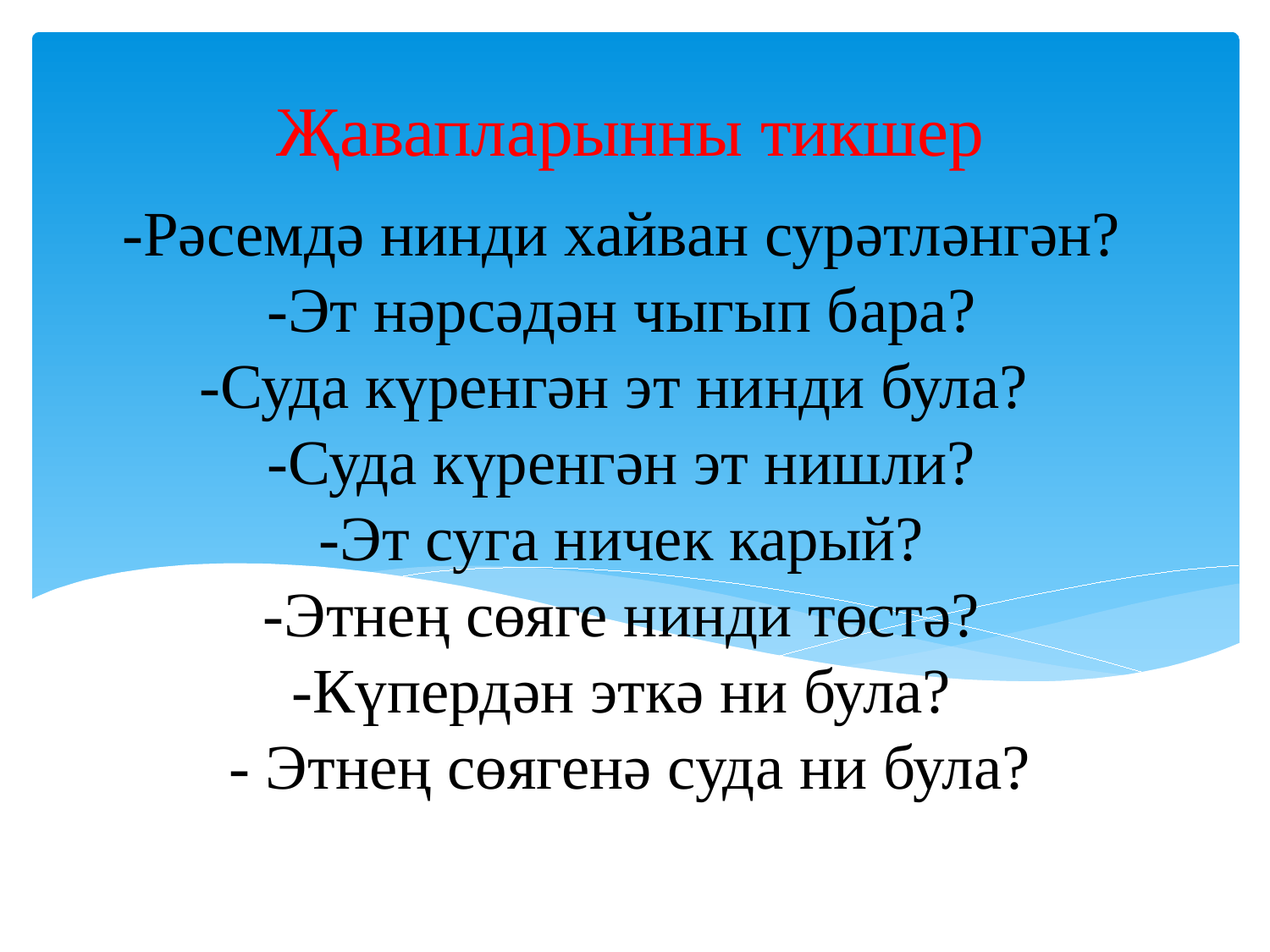

Җавапларынны тикшер
# -Рәсемдә нинди хайван сурәтләнгән? -Эт нәрсәдән чыгып бара? -Суда күренгән эт нинди була? -Суда күренгән эт нишли? -Эт суга ничек карый? -Этнең сөяге нинди төстә? -Күпердән эткә ни була? - Этнең сөягенә суда ни була?